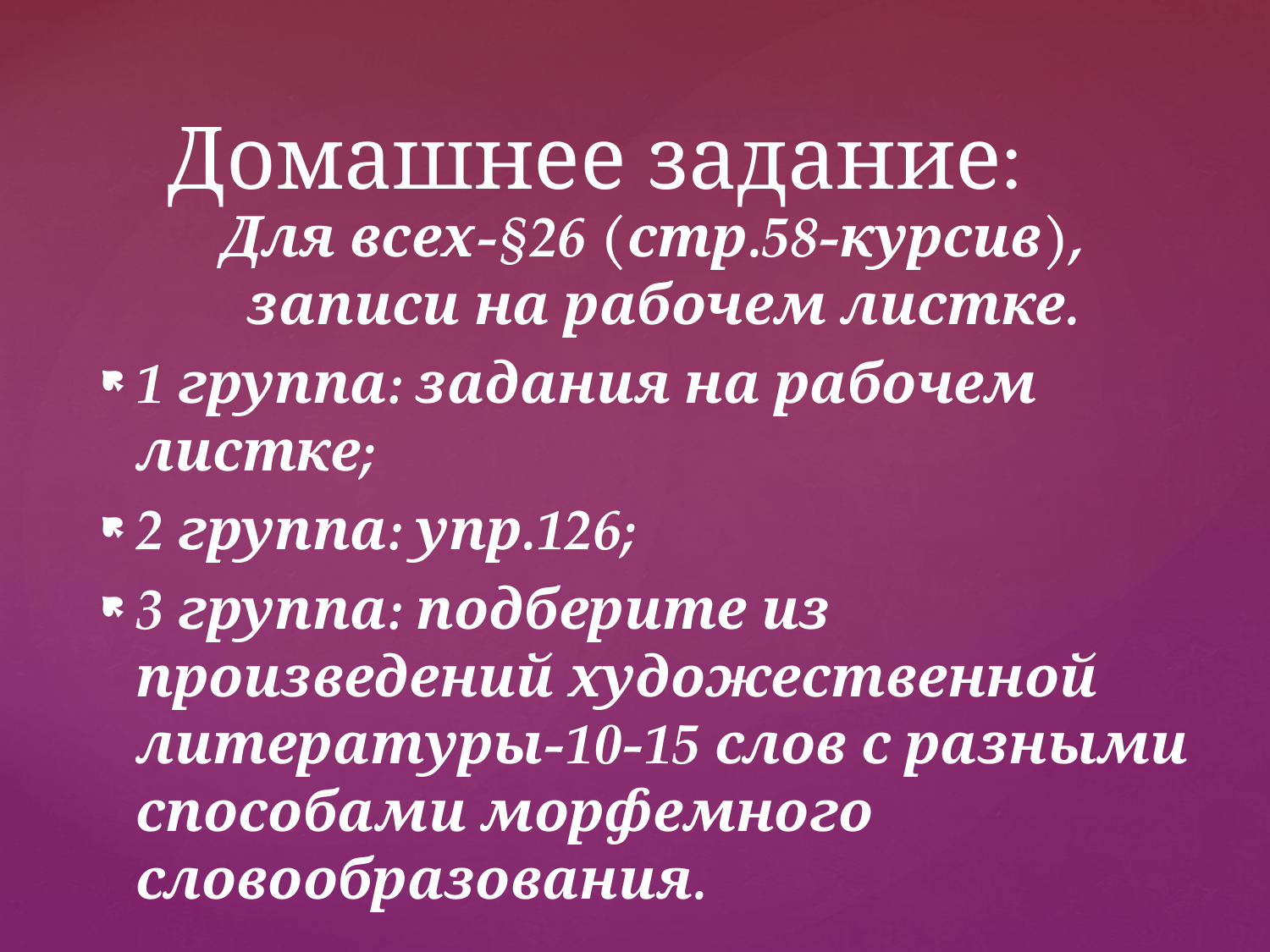

# Домашнее задание:
 Для всех-§26 (стр.58-курсив), записи на рабочем листке.
1 группа: задания на рабочем листке;
2 группа: упр.126;
3 группа: подберите из произведений художественной литературы-10-15 слов с разными способами морфемного словообразования.